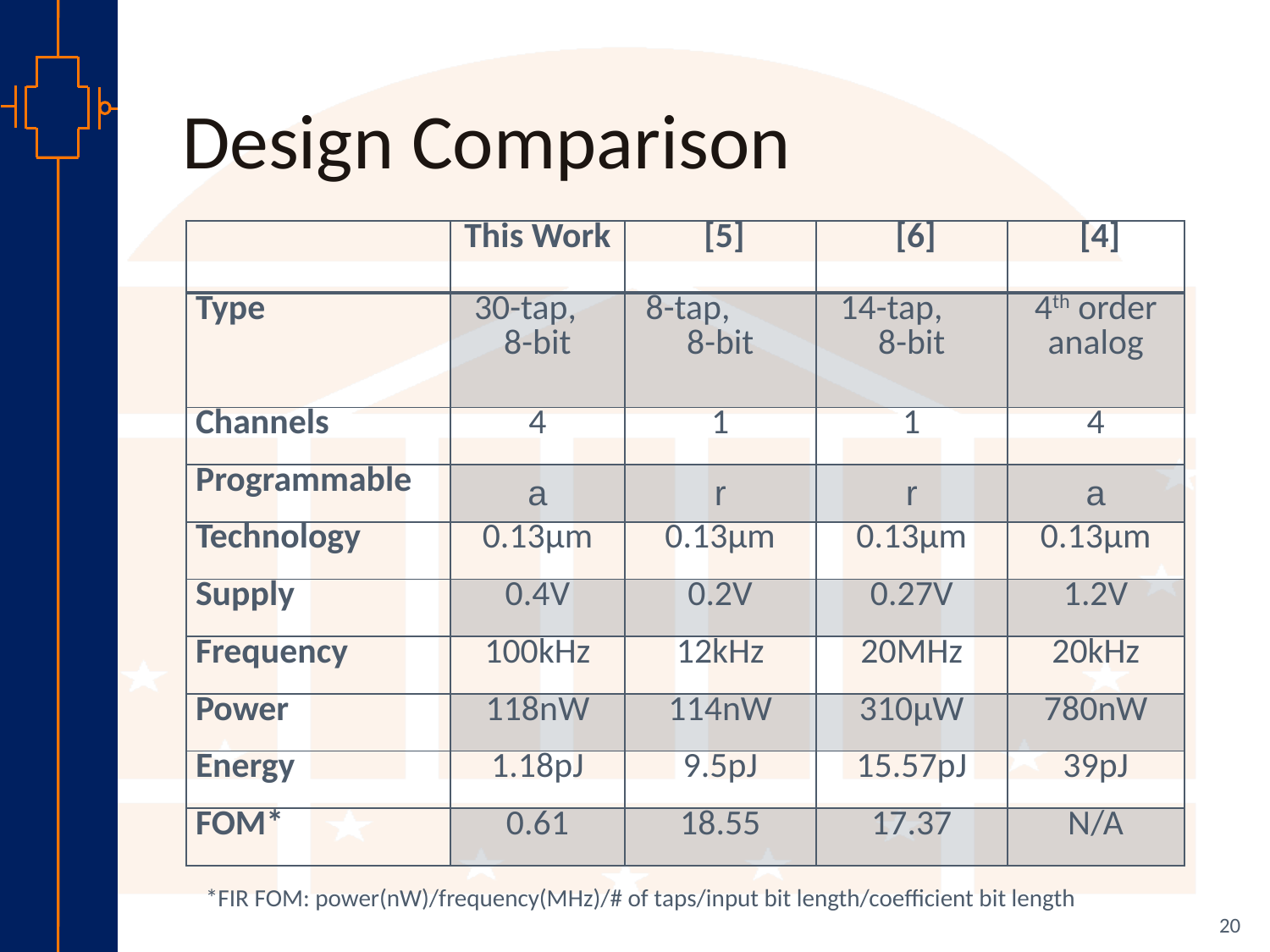

# Design Comparison
|  | This Work | [5] | [6] | [4] |
| --- | --- | --- | --- | --- |
| Type | 30-tap, 8-bit | 8-tap, 8-bit | 14-tap, 8-bit | 4th order analog |
| Channels | 4 | 1 | 1 | 4 |
| Programmable | a | r | r | a |
| Technology | 0.13μm | 0.13μm | 0.13μm | 0.13μm |
| Supply | 0.4V | 0.2V | 0.27V | 1.2V |
| Frequency | 100kHz | 12kHz | 20MHz | 20kHz |
| Power | 118nW | 114nW | 310μW | 780nW |
| Energy | 1.18pJ | 9.5pJ | 15.57pJ | 39pJ |
| FOM\* | 0.61 | 18.55 | 17.37 | N/A |
*FIR FOM: power(nW)/frequency(MHz)/# of taps/input bit length/coefficient bit length
20